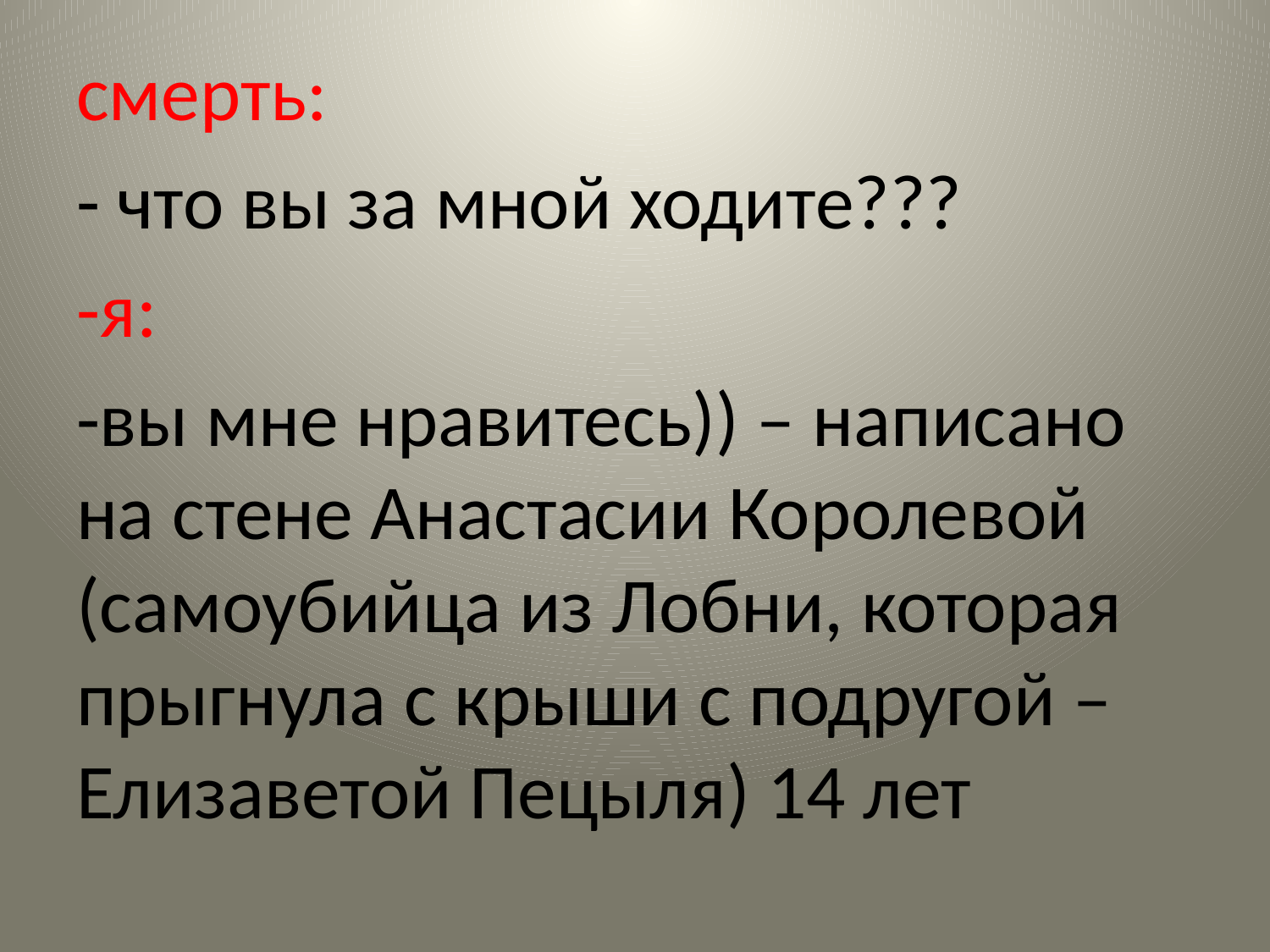

смерть:
- что вы за мной ходите???
-я:
-вы мне нравитесь)) – написано на стене Анастасии Королевой (самоубийца из Лобни, которая прыгнула с крыши с подругой – Елизаветой Пецыля) 14 лет

#